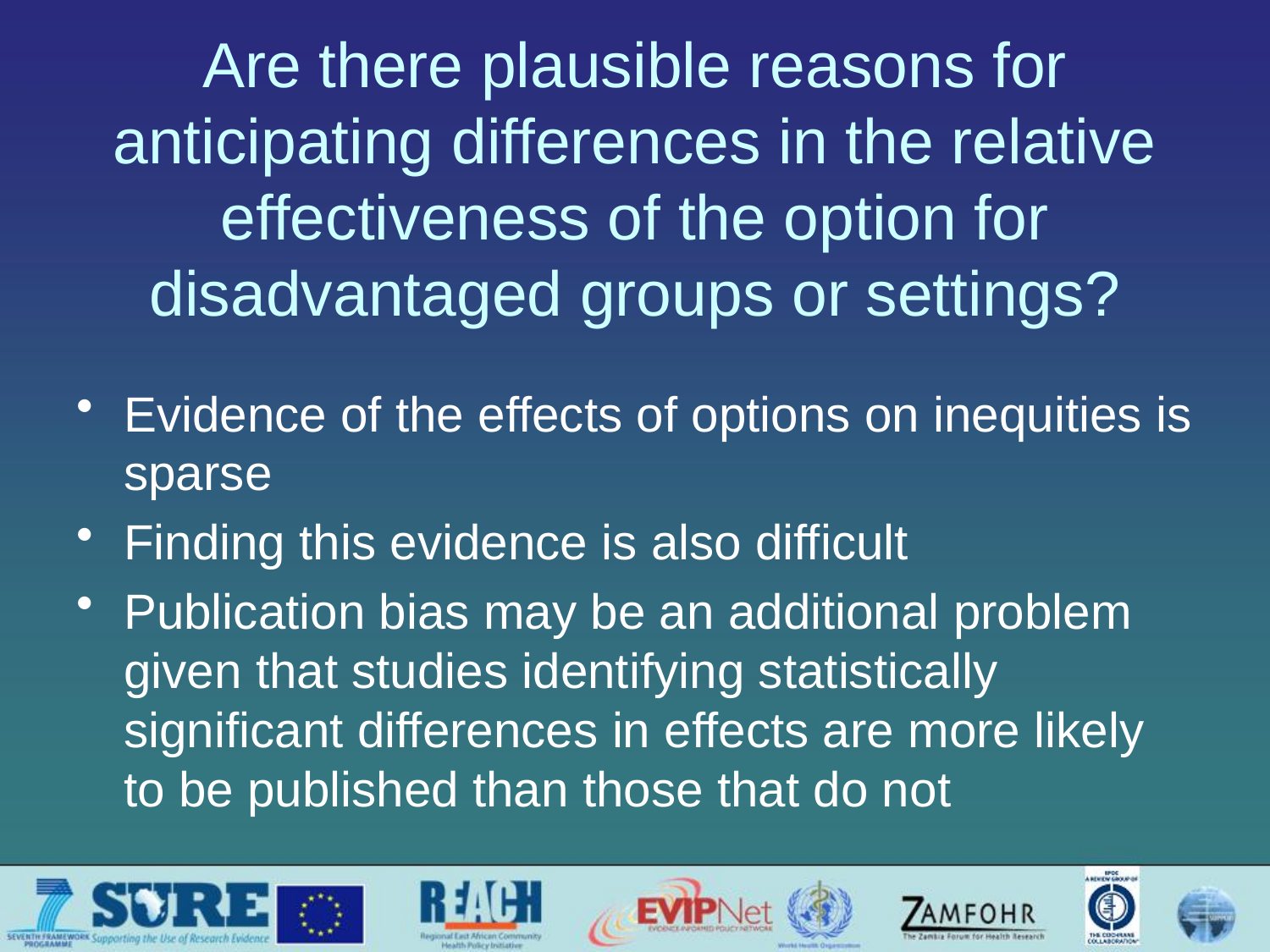

# Are there plausible reasons for anticipating differences in the relative effectiveness of the option for disadvantaged groups or settings?
Evidence of the effects of options on inequities is sparse
Finding this evidence is also difficult
Publication bias may be an additional problem given that studies identifying statistically significant differences in effects are more likely to be published than those that do not